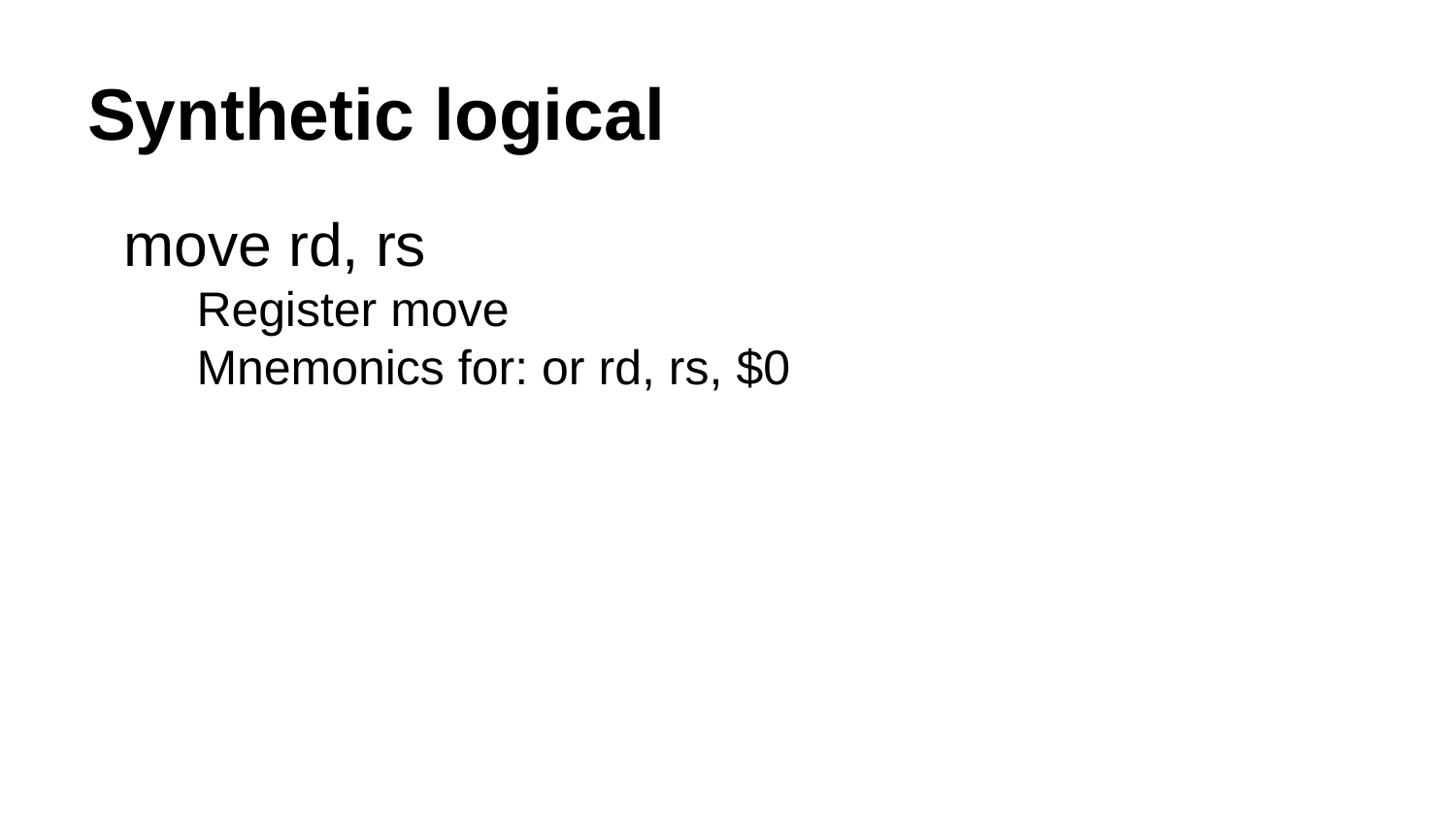

# Synthetic logical
move rd, rs
Register move
Mnemonics for: or rd, rs, $0